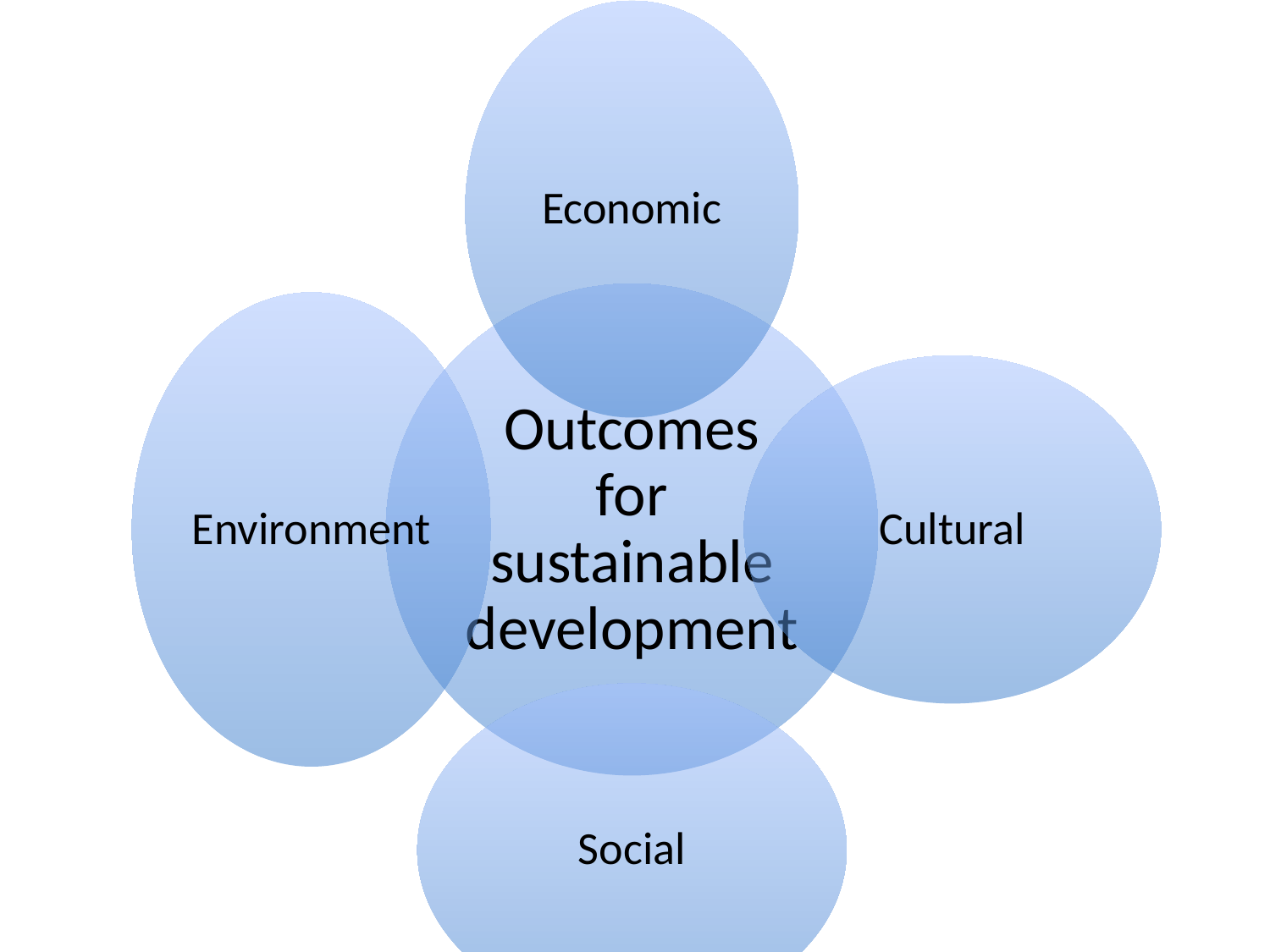

Outcomes for sustainable development
Economic
Cultural
Social
Environment